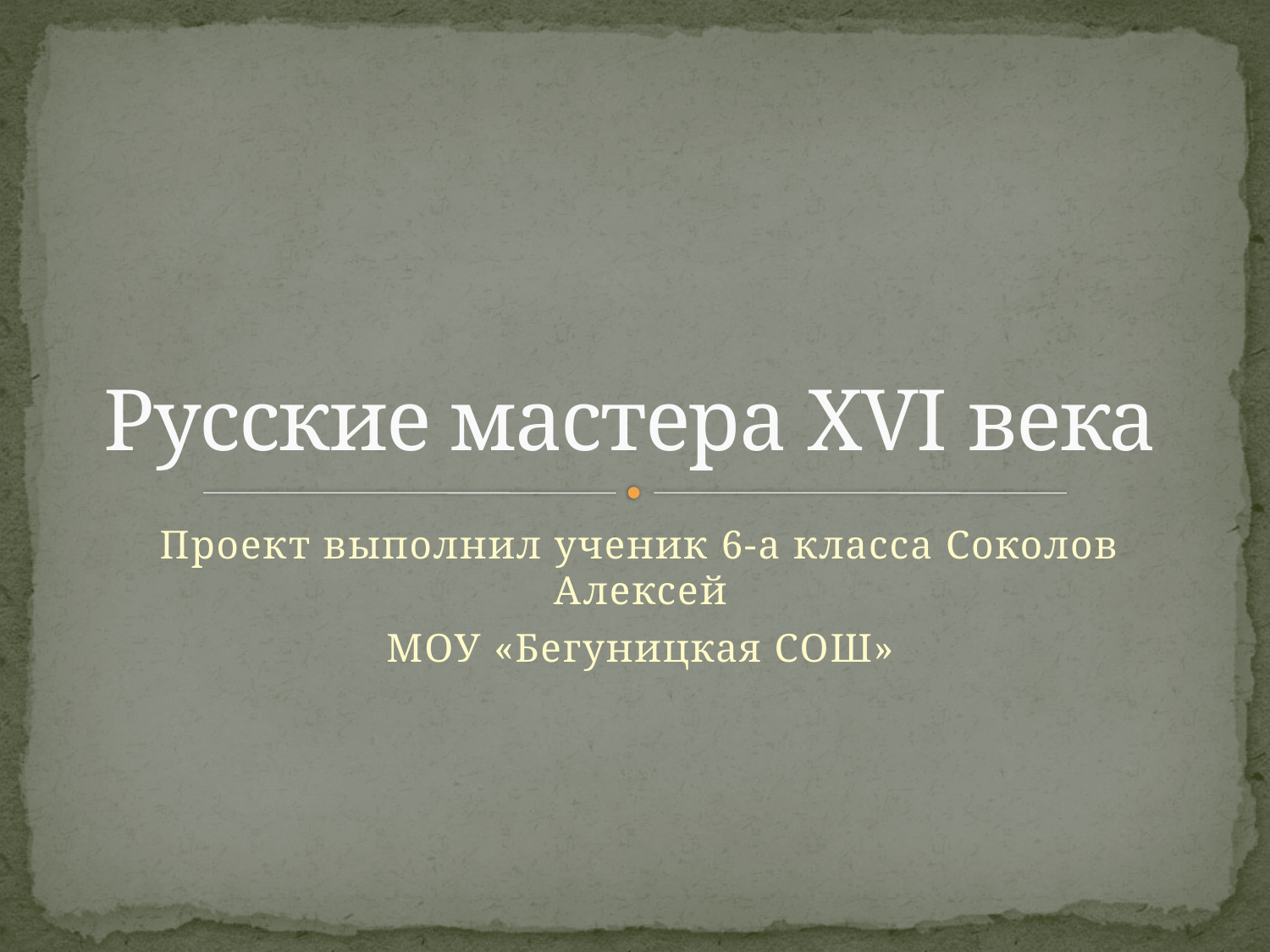

# Русские мастера XVI века
Проект выполнил ученик 6-а класса Соколов Алексей
МОУ «Бегуницкая СОШ»